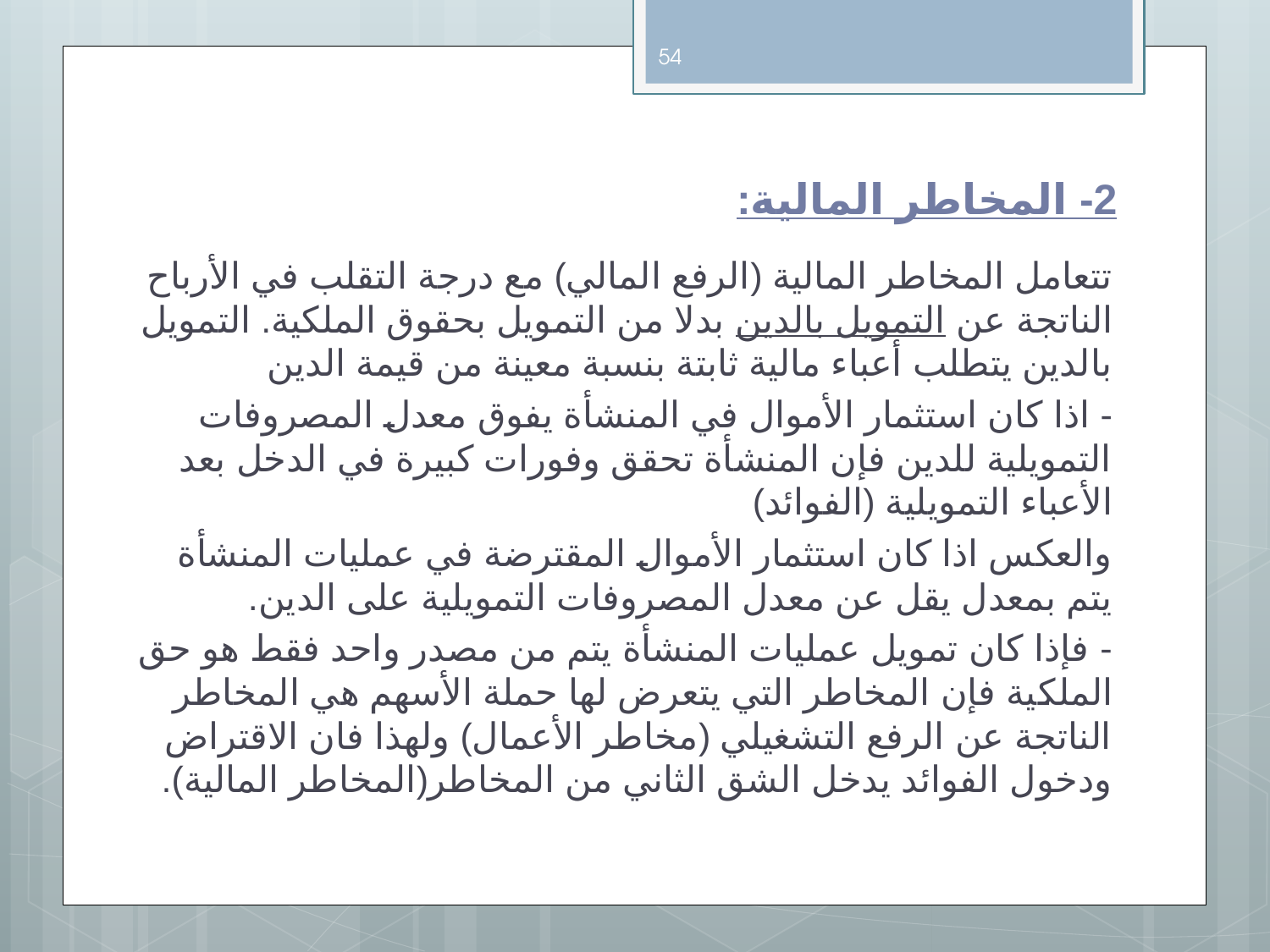

54
# 2- المخاطر المالية:
تتعامل المخاطر المالية (الرفع المالي) مع درجة التقلب في الأرباح الناتجة عن التمويل بالدين بدلا من التمويل بحقوق الملكية. التمويل بالدين يتطلب أعباء مالية ثابتة بنسبة معينة من قيمة الدين
- اذا كان استثمار الأموال في المنشأة يفوق معدل المصروفات التمويلية للدين فإن المنشأة تحقق وفورات كبيرة في الدخل بعد الأعباء التمويلية (الفوائد)
والعكس اذا كان استثمار الأموال المقترضة في عمليات المنشأة يتم بمعدل يقل عن معدل المصروفات التمويلية على الدين.
- فإذا كان تمويل عمليات المنشأة يتم من مصدر واحد فقط هو حق الملكية فإن المخاطر التي يتعرض لها حملة الأسهم هي المخاطر الناتجة عن الرفع التشغيلي (مخاطر الأعمال) ولهذا فان الاقتراض ودخول الفوائد يدخل الشق الثاني من المخاطر(المخاطر المالية).